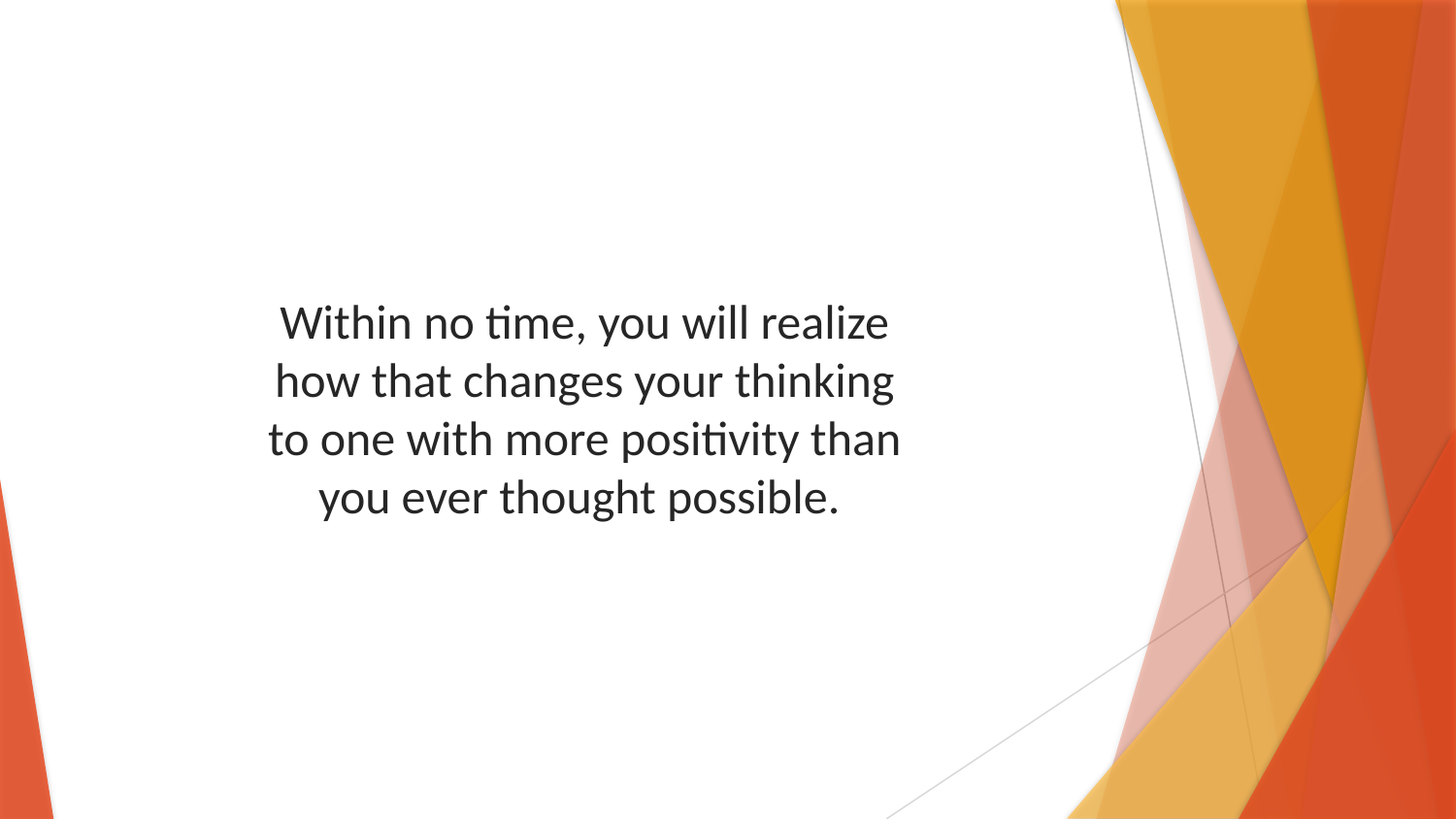

Within no time, you will realize how that changes your thinking to one with more positivity than you ever thought possible.